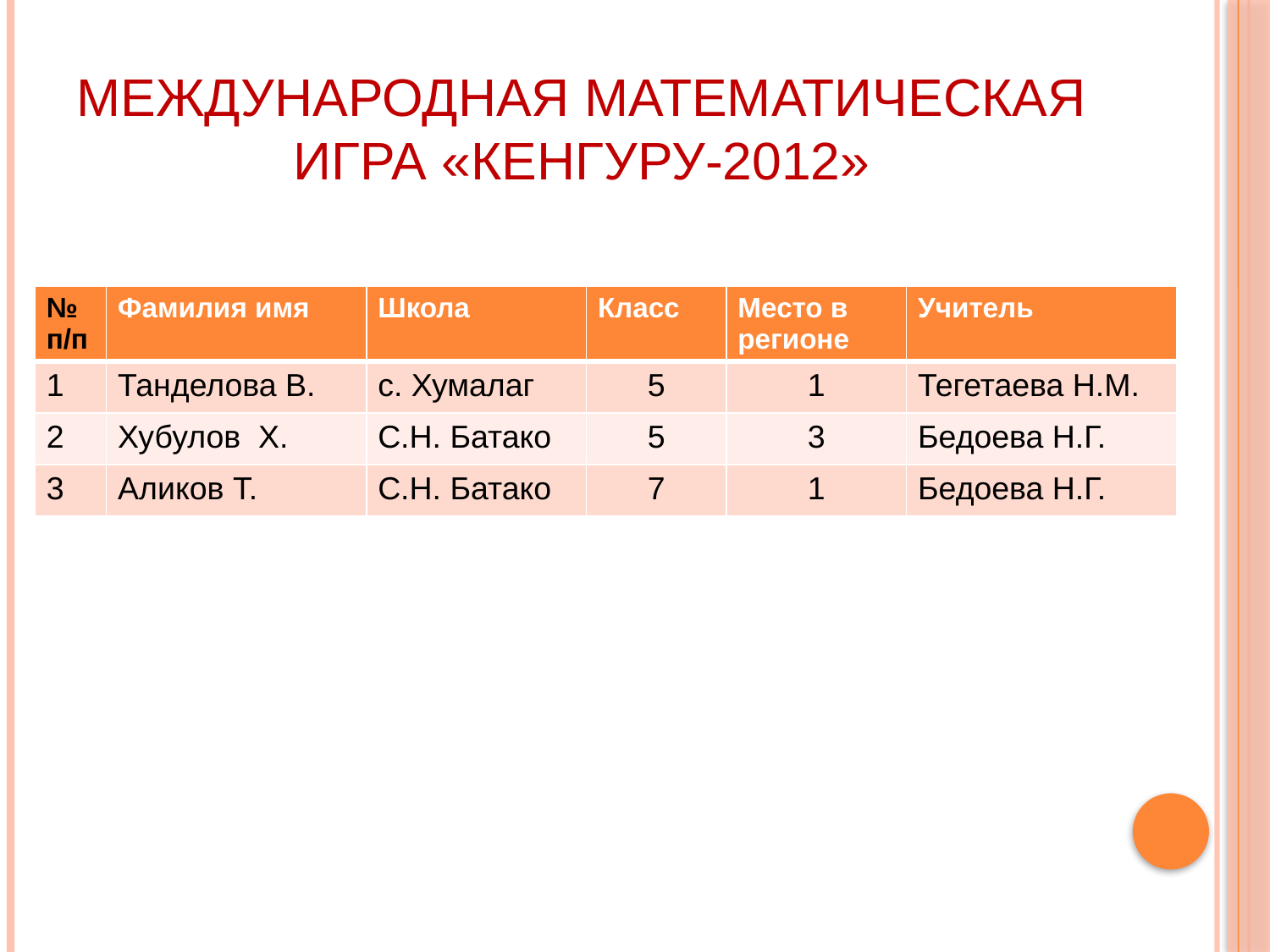

# Международная математическая игра «Кенгуру-2012»
| № п/п | Фамилия имя | Школа | Класс | Место в регионе | Учитель |
| --- | --- | --- | --- | --- | --- |
| 1 | Танделова В. | с. Хумалаг | 5 | 1 | Тегетаева Н.М. |
| 2 | Хубулов Х. | С.Н. Батако | 5 | 3 | Бедоева Н.Г. |
| 3 | Аликов Т. | С.Н. Батако | 7 | 1 | Бедоева Н.Г. |